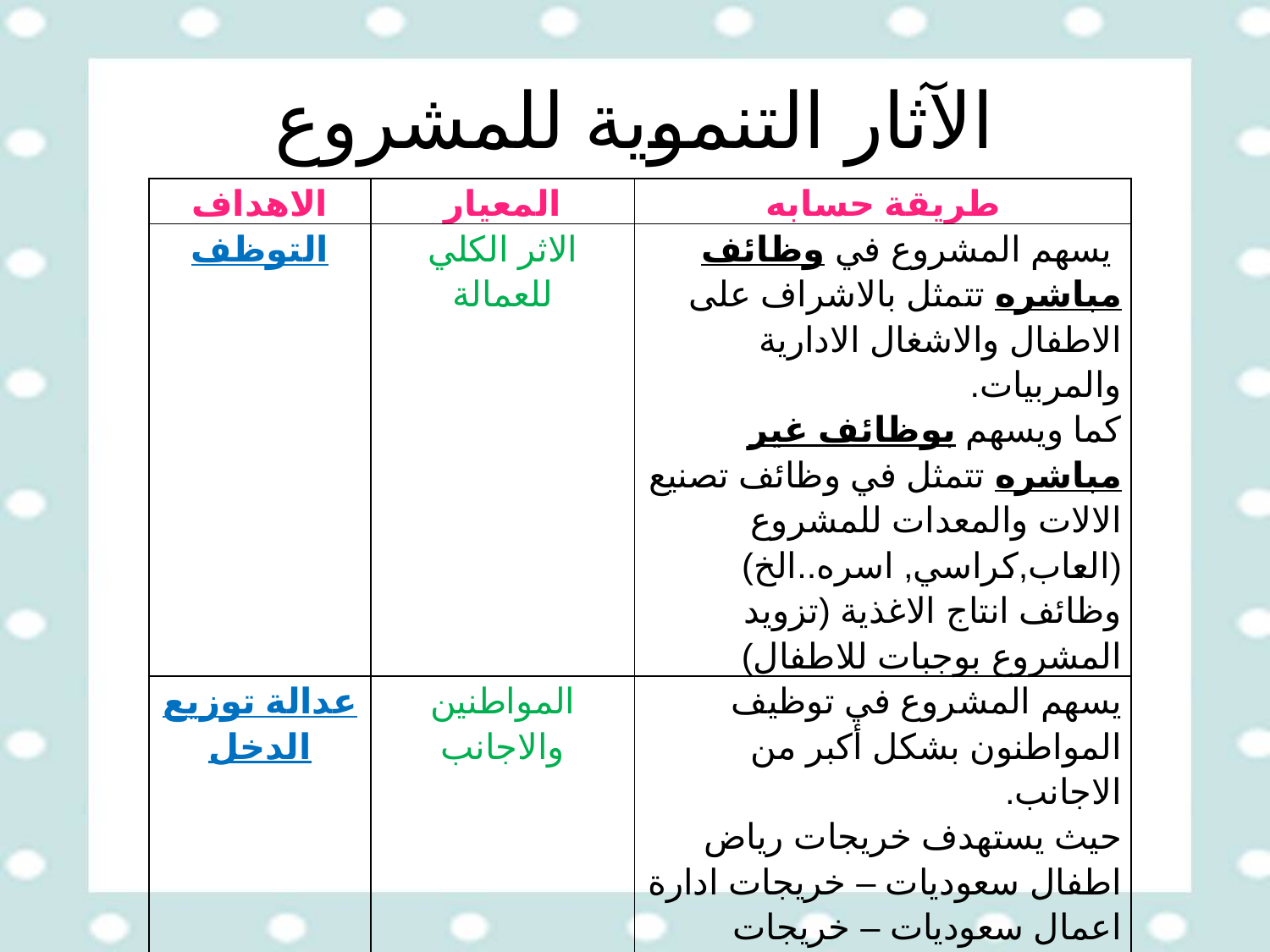

# الآثار التنموية للمشروع
| الاهداف | المعيار | طريقة حسابه |
| --- | --- | --- |
| التوظف | الاثر الكلي للعمالة | يسهم المشروع في وظائف مباشره تتمثل بالاشراف على الاطفال والاشغال الادارية والمربيات. كما ويسهم بوظائف غير مباشره تتمثل في وظائف تصنيع الالات والمعدات للمشروع (العاب,كراسي, اسره..الخ) وظائف انتاج الاغذية (تزويد المشروع بوجبات للاطفال) |
| عدالة توزيع الدخل | المواطنين والاجانب | يسهم المشروع في توظيف المواطنون بشكل أكبر من الاجانب. حيث يستهدف خريجات رياض اطفال سعوديات – خريجات ادارة اعمال سعوديات – خريجات تمريض سعوديات |